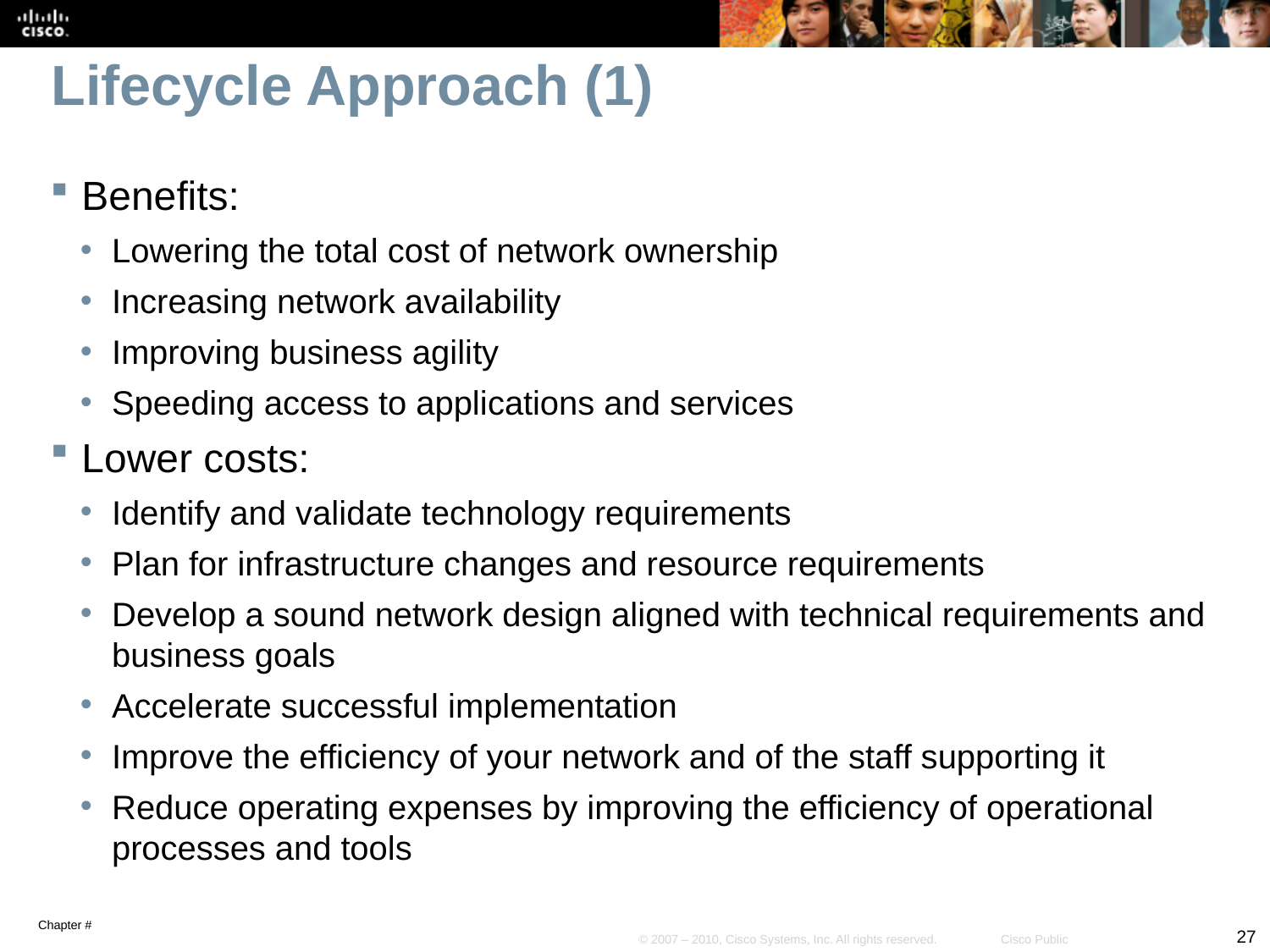

# Lifecycle Approach (1)
Benefits:
Lowering the total cost of network ownership
Increasing network availability
Improving business agility
Speeding access to applications and services
Lower costs:
Identify and validate technology requirements
Plan for infrastructure changes and resource requirements
Develop a sound network design aligned with technical requirements and business goals
Accelerate successful implementation
Improve the efficiency of your network and of the staff supporting it
Reduce operating expenses by improving the efficiency of operational processes and tools